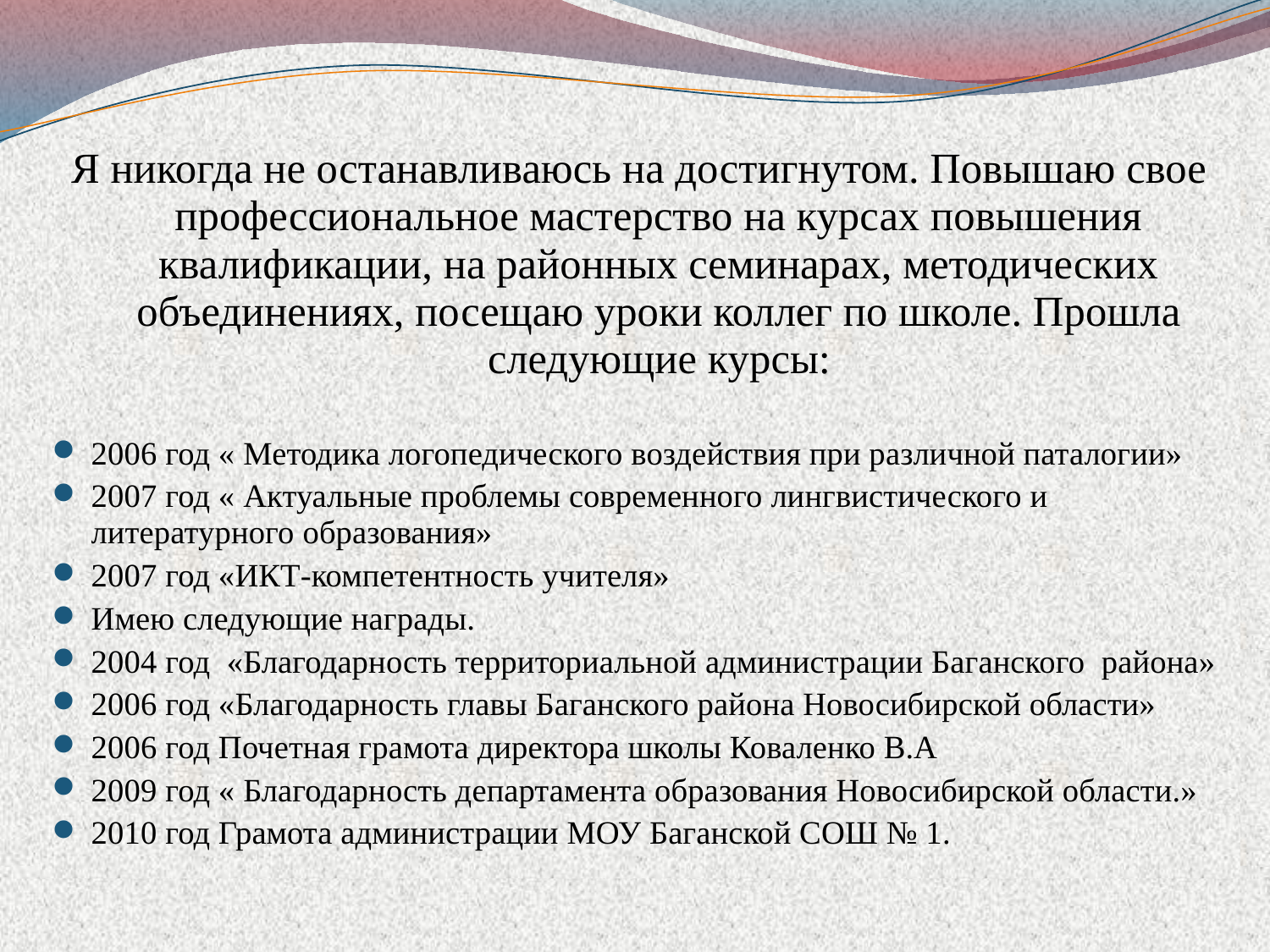

Я никогда не останавливаюсь на достигнутом. Повышаю свое профессиональное мастерство на курсах повышения квалификации, на районных семинарах, методических объединениях, посещаю уроки коллег по школе. Прошла следующие курсы:

2006 год « Методика логопедического воздействия при различной паталогии»
2007 год « Актуальные проблемы современного лингвистического и литературного образования»
2007 год «ИКТ-компетентность учителя»
Имею следующие награды.
2004 год  «Благодарность территориальной администрации Баганского  района»
2006 год «Благодарность главы Баганского района Новосибирской области»
2006 год Почетная грамота директора школы Коваленко В.А
2009 год « Благодарность департамента образования Новосибирской области.»
2010 год Грамота администрации МОУ Баганской СОШ № 1.